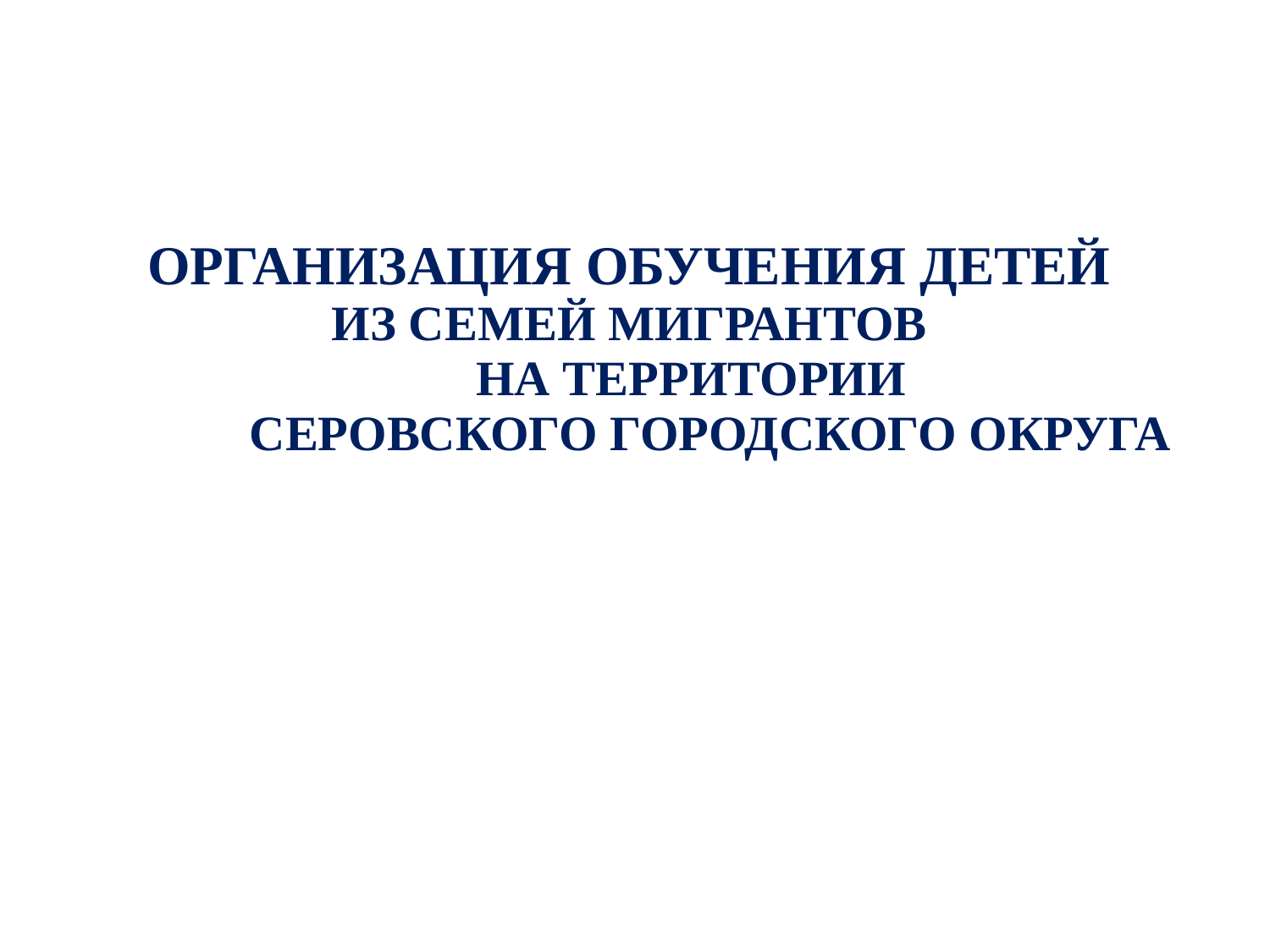

ОРГАНИЗАЦИЯ ОБУЧЕНИЯ ДЕТЕЙ
ИЗ СЕМЕЙ МИГРАНТОВ
                                НА ТЕРРИТОРИИ                                    СЕРОВСКОГО ГОРОДСКОГО ОКРУГА